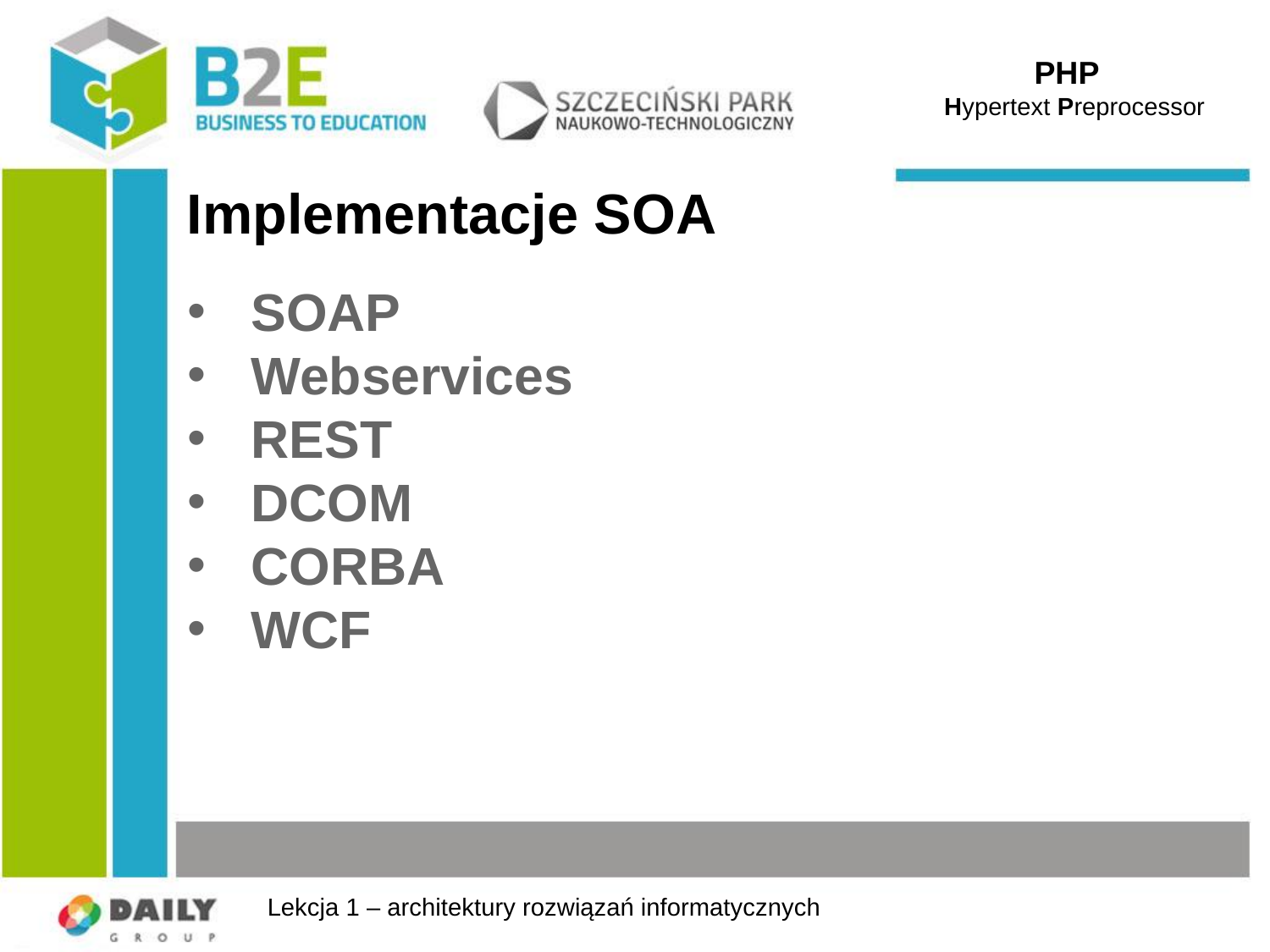

PHP
 Hypertext Preprocessor
# Implementacje SOA
SOAP
Webservices
REST
DCOM
CORBA
WCF

Lekcja 1 – architektury rozwiązań informatycznych